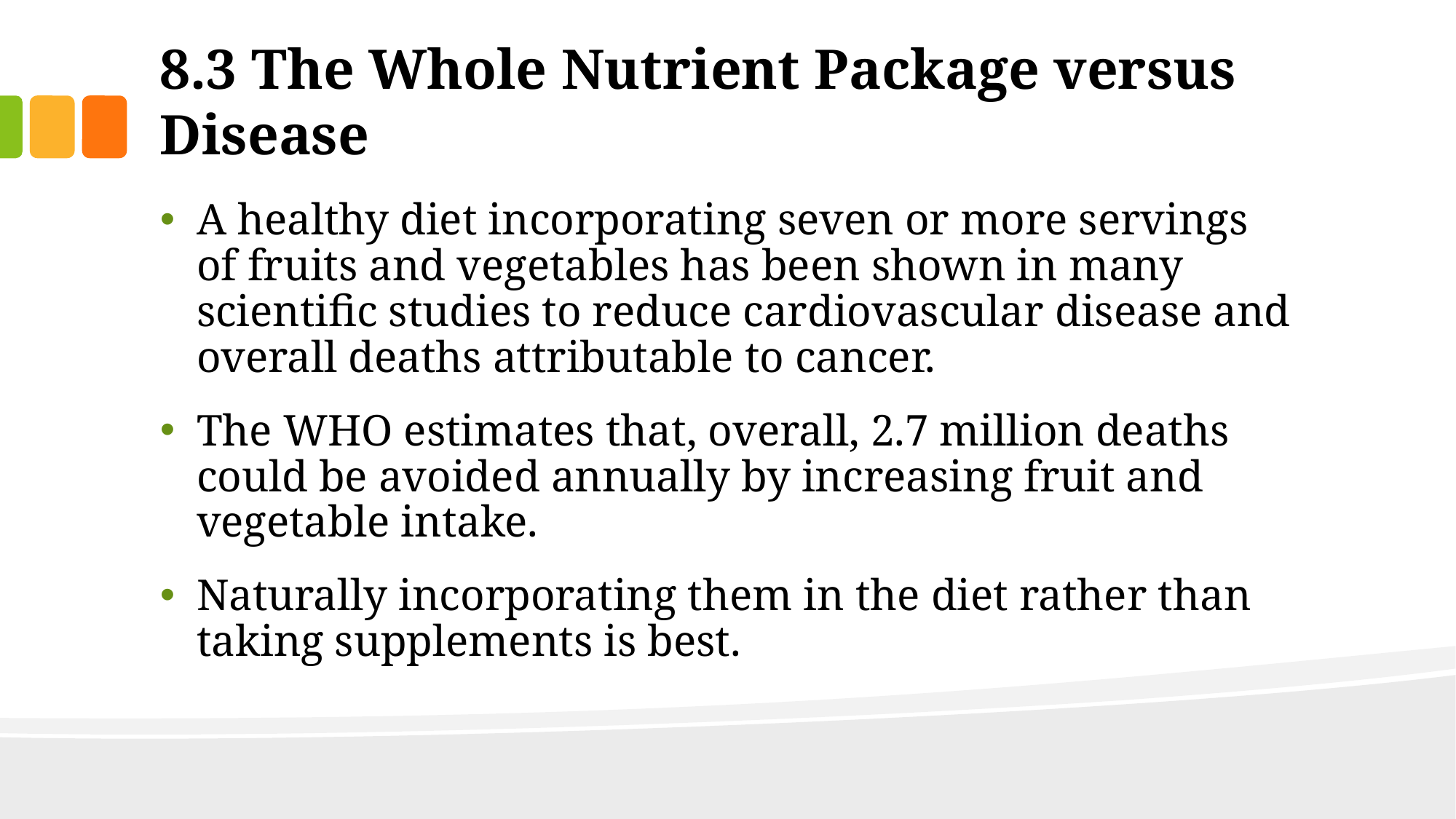

# 8.3 The Whole Nutrient Package versus Disease
A healthy diet incorporating seven or more servings of fruits and vegetables has been shown in many scientific studies to reduce cardiovascular disease and overall deaths attributable to cancer.
The WHO estimates that, overall, 2.7 million deaths could be avoided annually by increasing fruit and vegetable intake.
Naturally incorporating them in the diet rather than taking supplements is best.